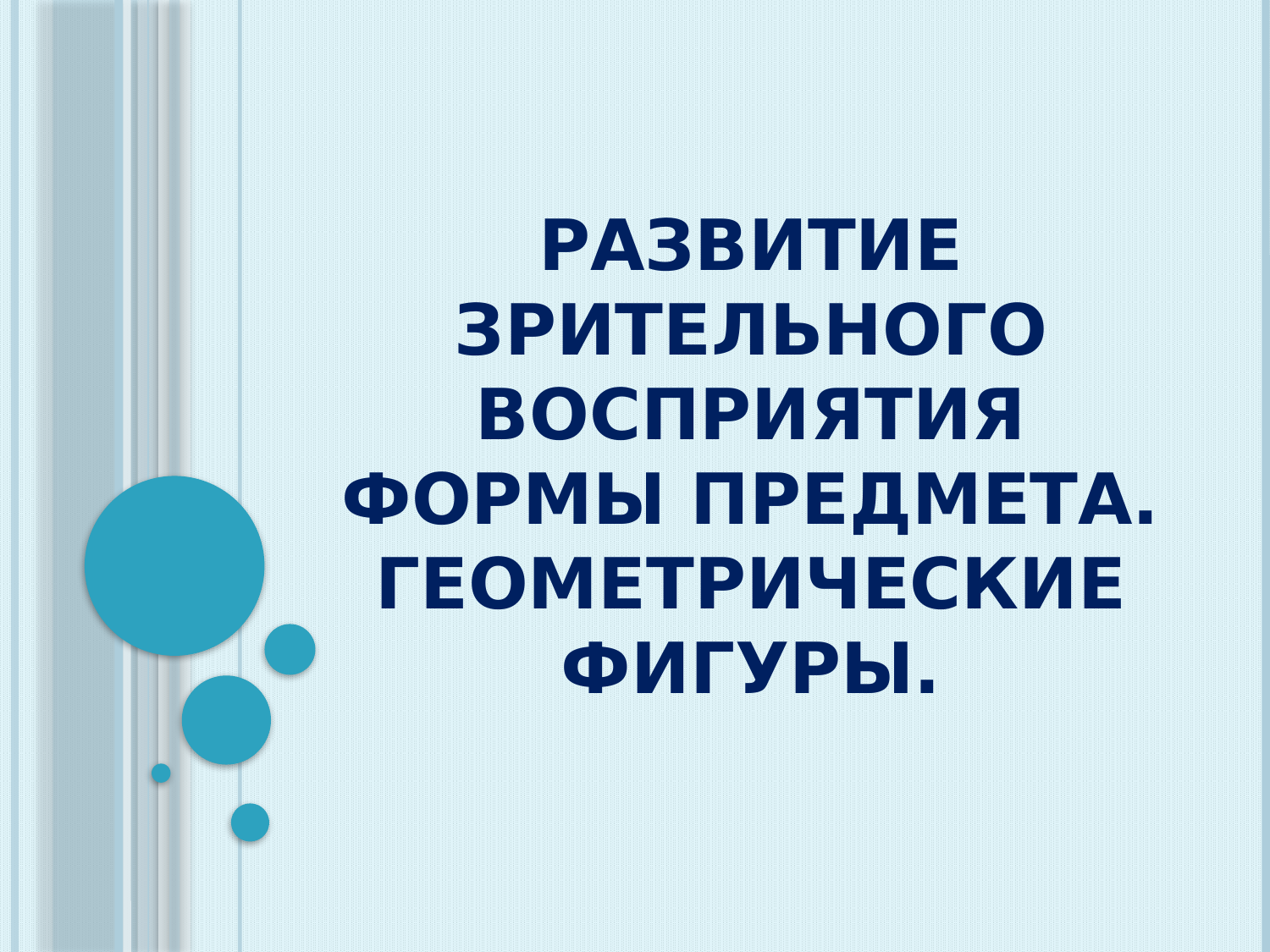

# Развитие зрительного восприятия формы предмета. Геометрические фигуры.